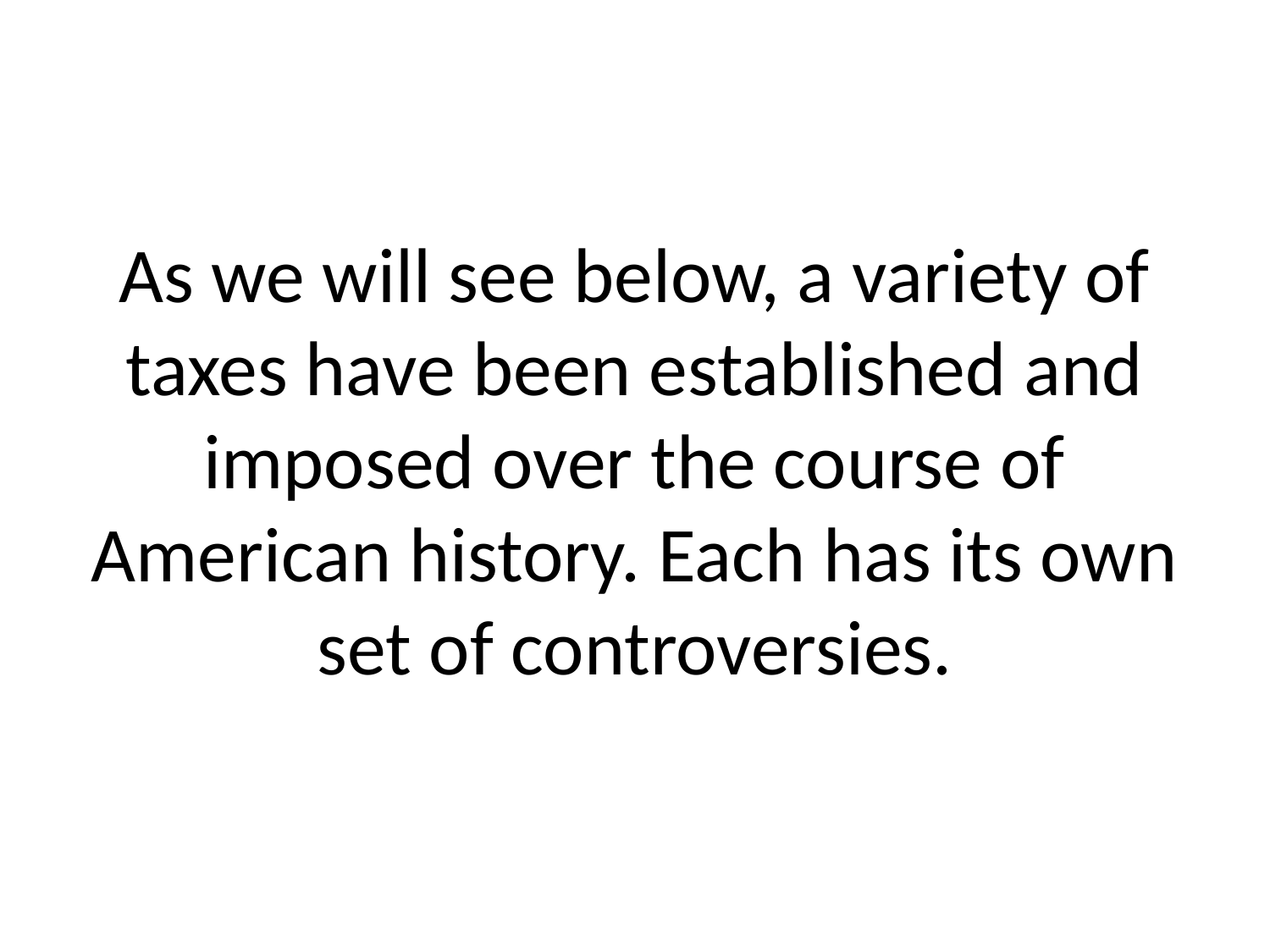

# As we will see below, a variety of taxes have been established and imposed over the course of American history. Each has its own set of controversies.